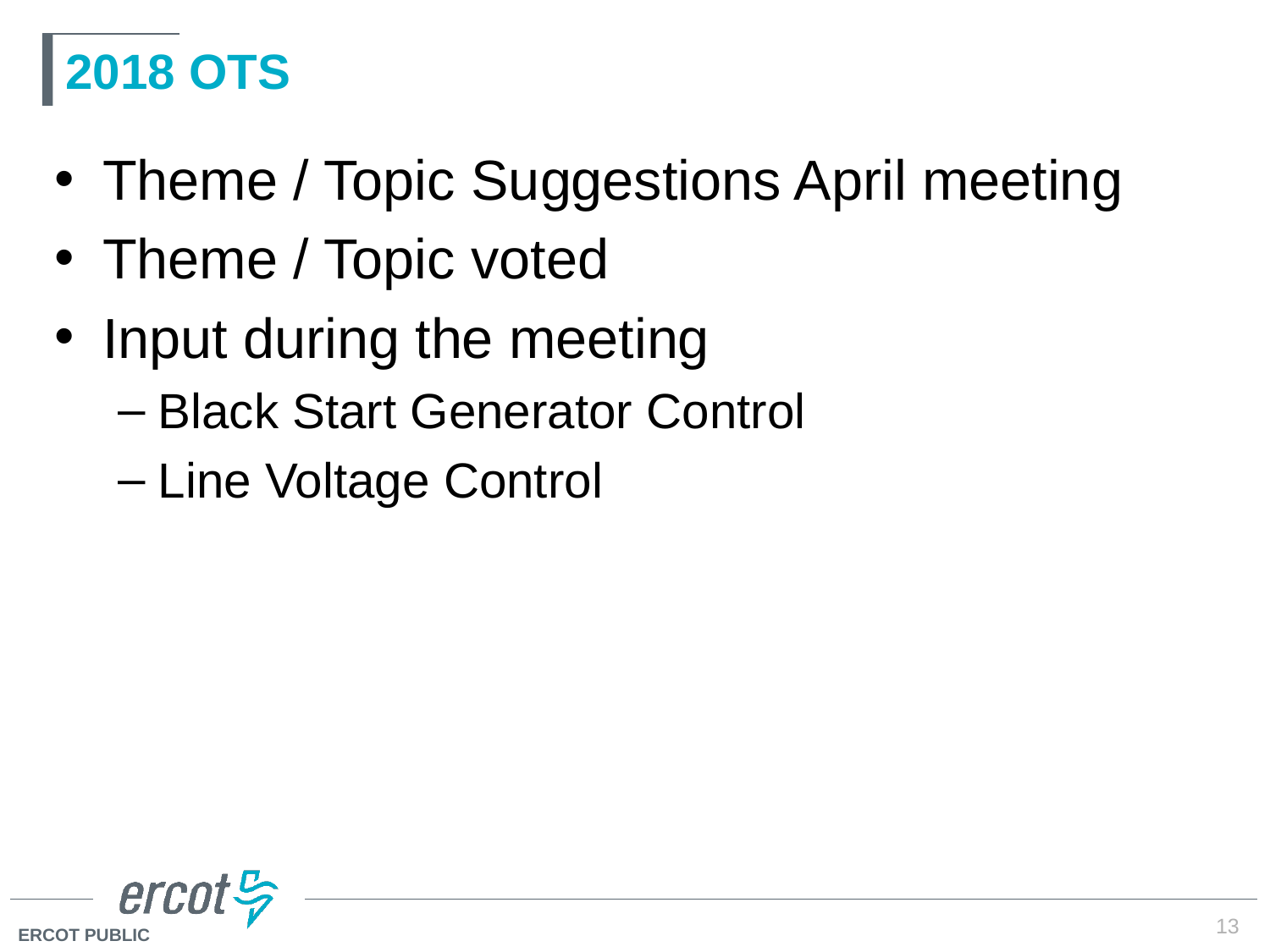

# 2018 OTS
Theme / Topic Suggestions April meeting
Theme / Topic voted
Input during the meeting
Black Start Generator Control
Line Voltage Control

13